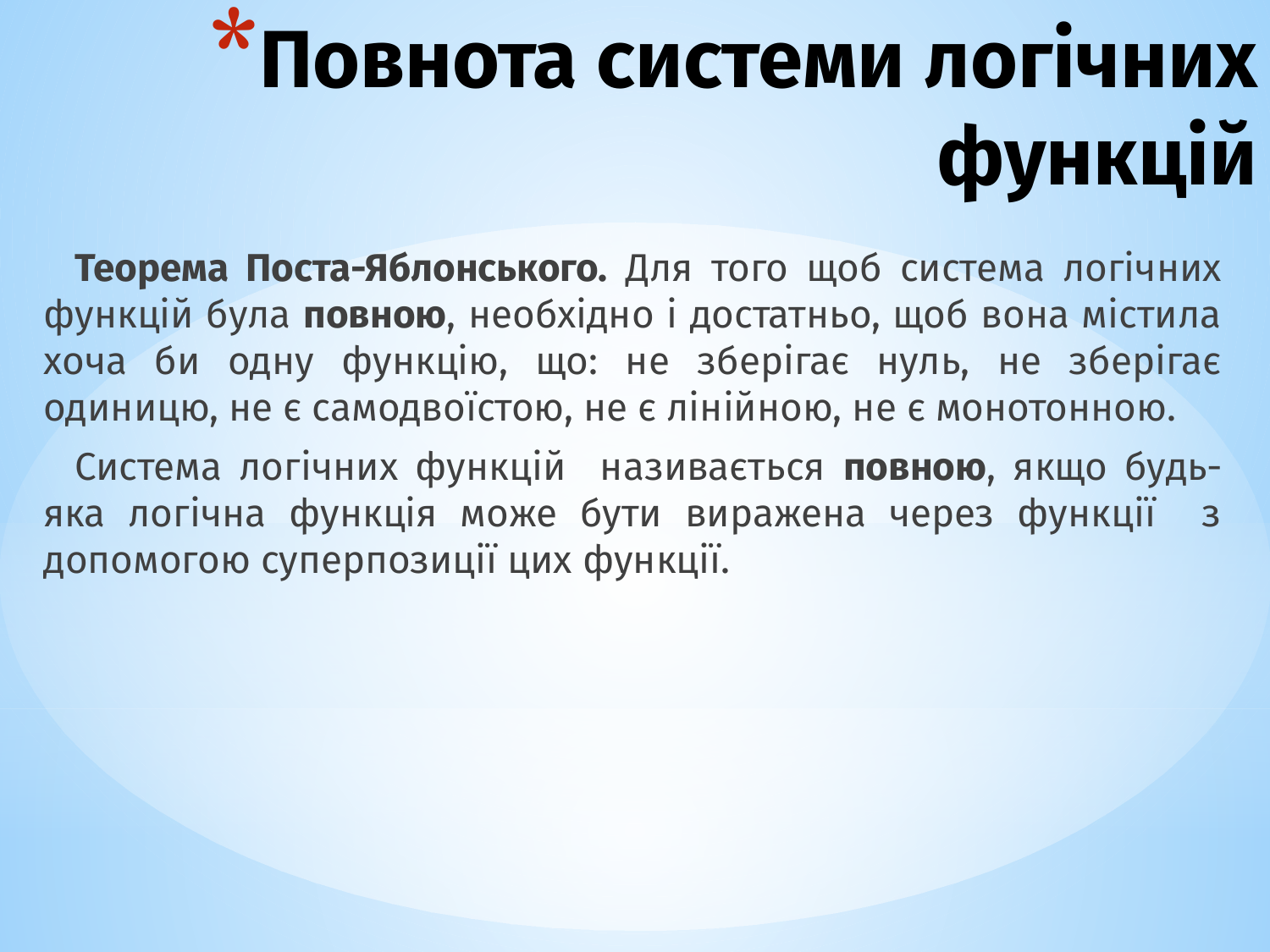

# Повнота системи логічних функцій
Теорема Поста-Яблонського. Для того щоб система логічних функцій була повною, необхідно і достатньо, щоб вона містила хоча би одну функцію, що: не зберігає нуль, не зберігає одиницю, не є самодвоїстою, не є лінійною, не є монотонною.
Система логічних функцій  називається повною, якщо будь-яка логічна функція може бути виражена через функції  з допомогою суперпозиції цих функції.